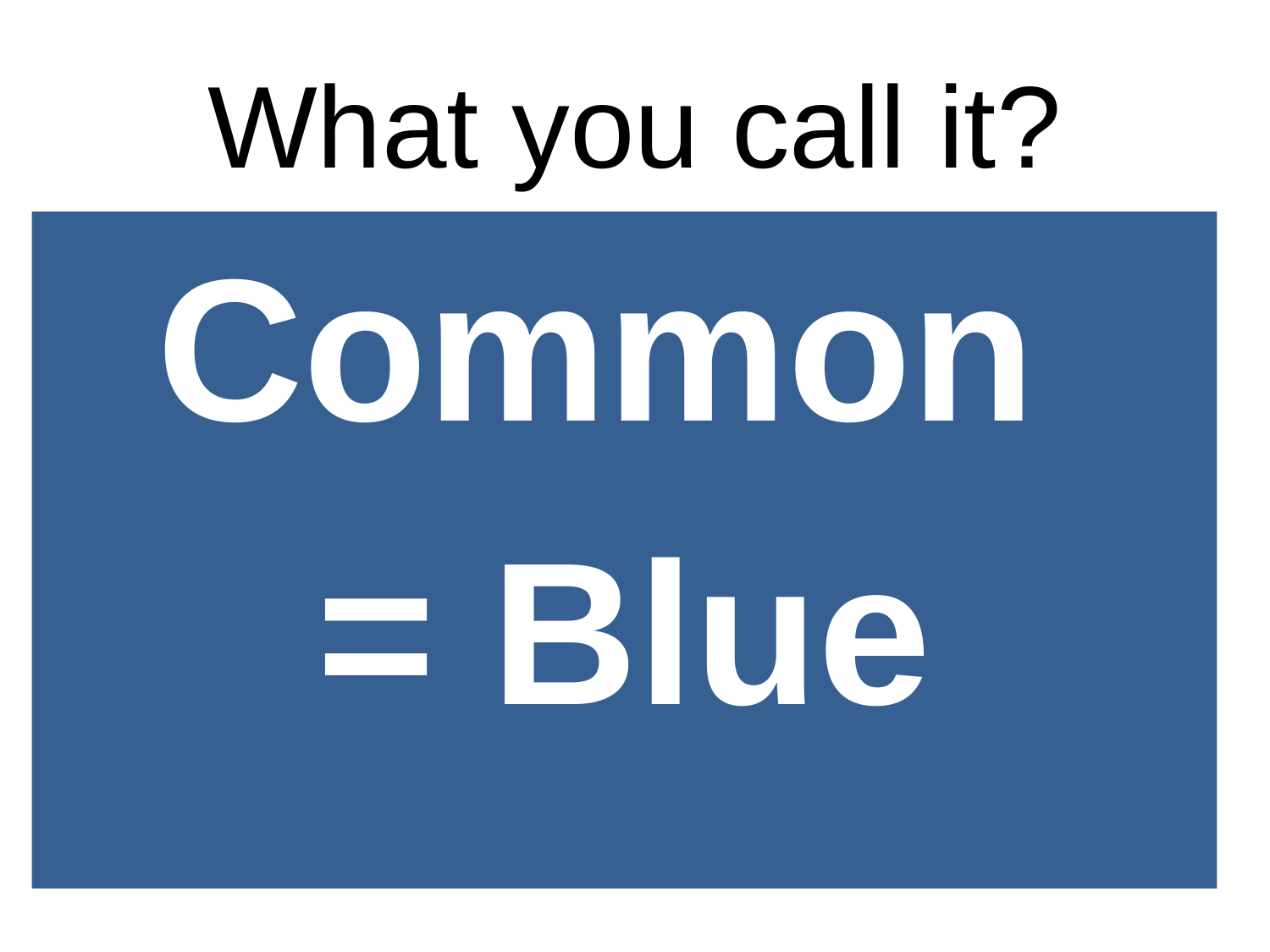

# What you call it?
Common
= Blue